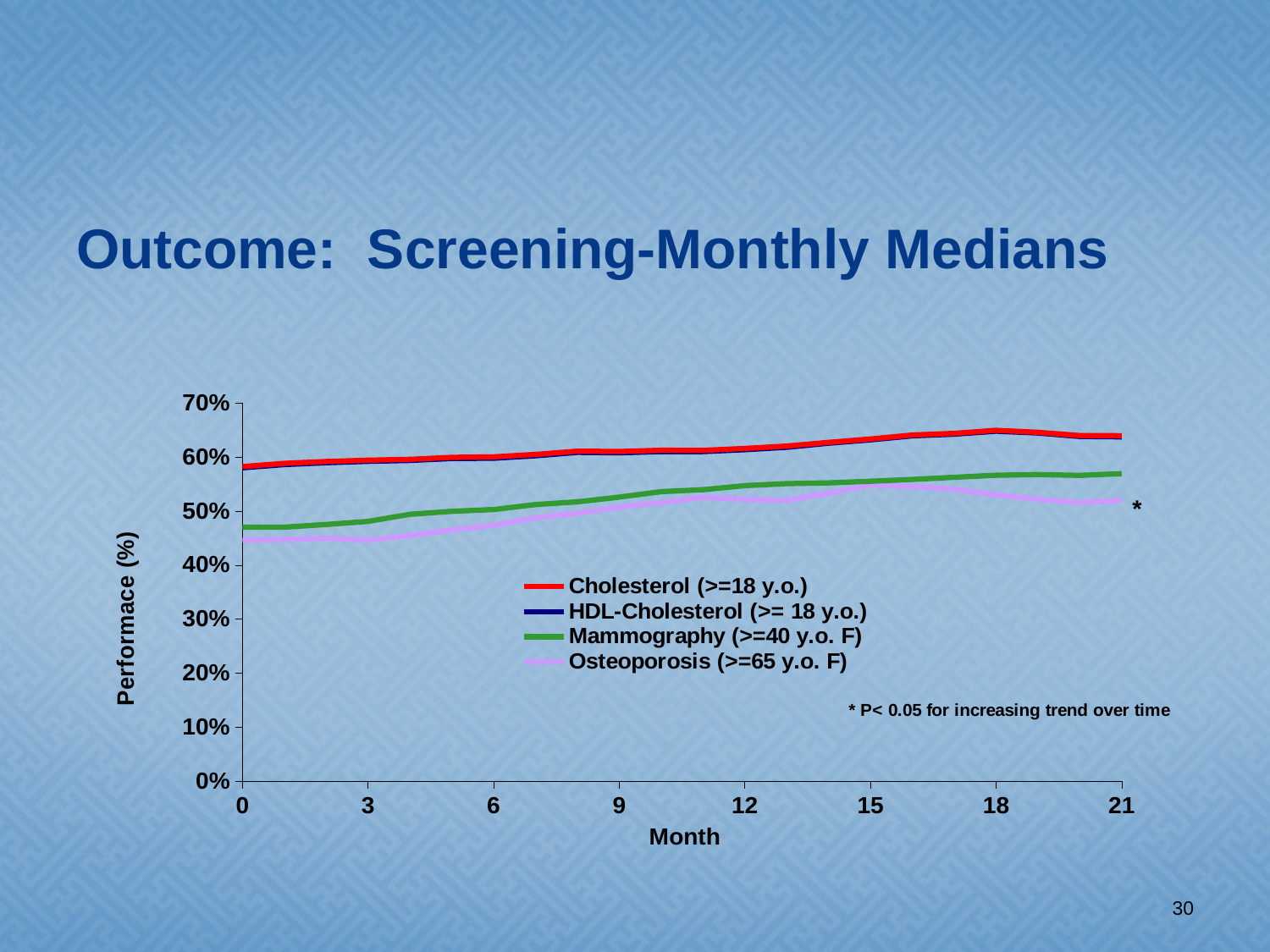

# Outcome:  Screening-Monthly Medians

### Chart

| Category |  |  |  |  |
|---|---|---|---|---|
30